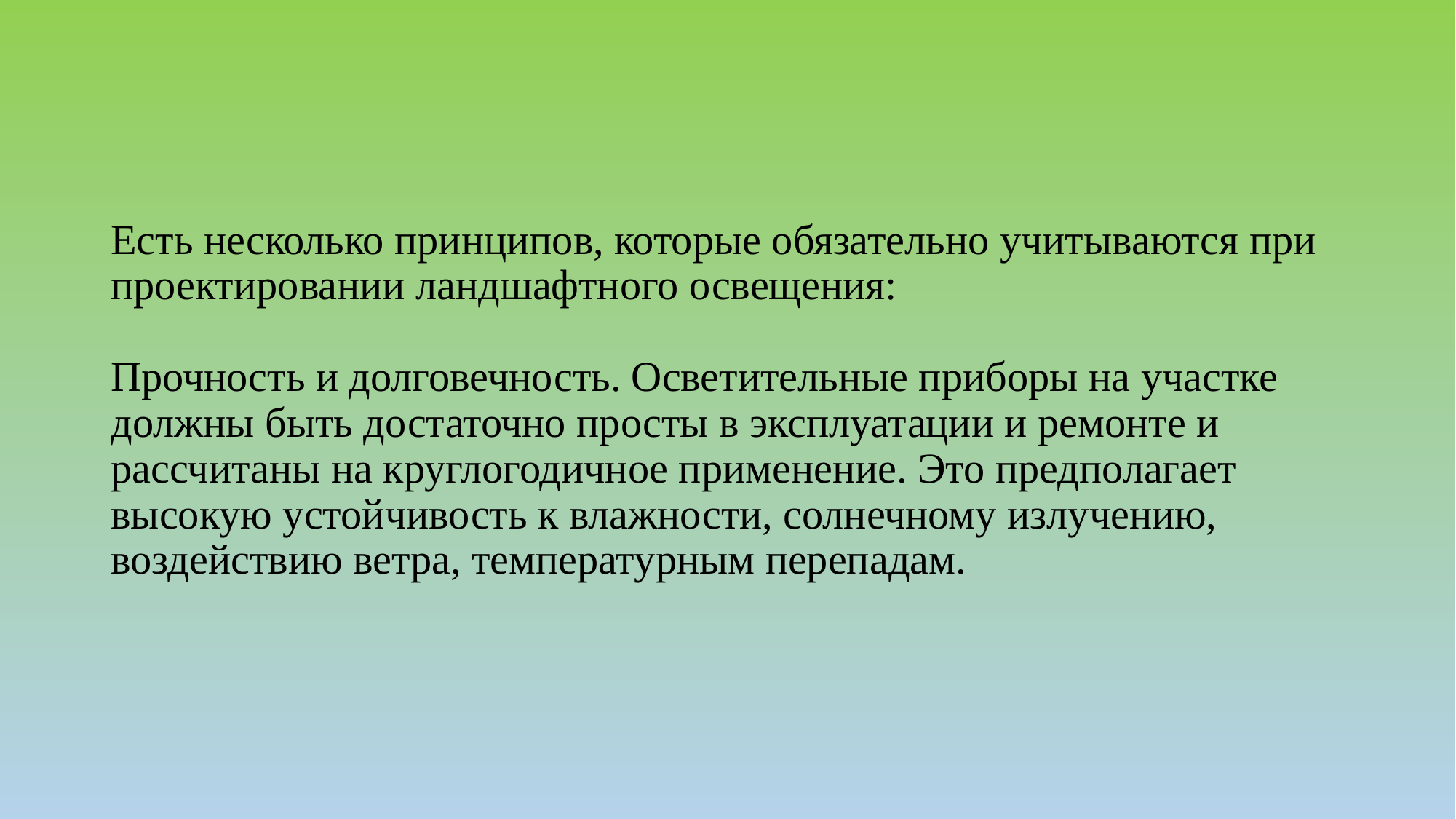

# Есть несколько принципов, которые обязательно учитываются при проектировании ландшафтного освещения: Прочность и долговечность. Осветительные приборы на участке должны быть достаточно просты в эксплуатации и ремонте и рассчитаны на круглогодичное применение. Это предполагает высокую устойчивость к влажности, солнечному излучению, воздействию ветра, температурным перепадам.